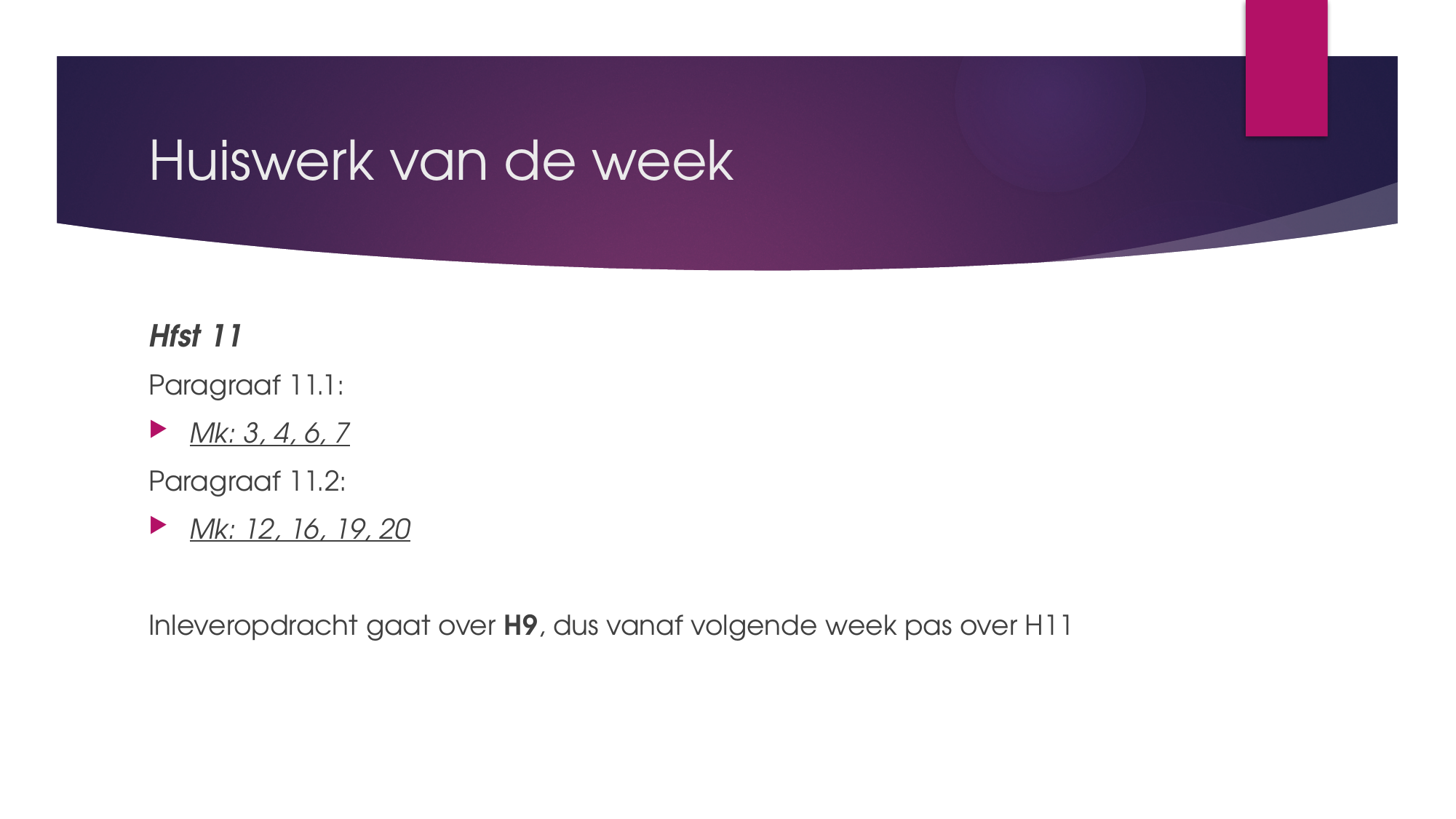

# Huiswerk van de week
Hfst 11
Paragraaf 11.1:
Mk: 3, 4, 6, 7
Paragraaf 11.2:
Mk: 12, 16, 19, 20

Inleveropdracht gaat over H9, dus vanaf volgende week pas over H11